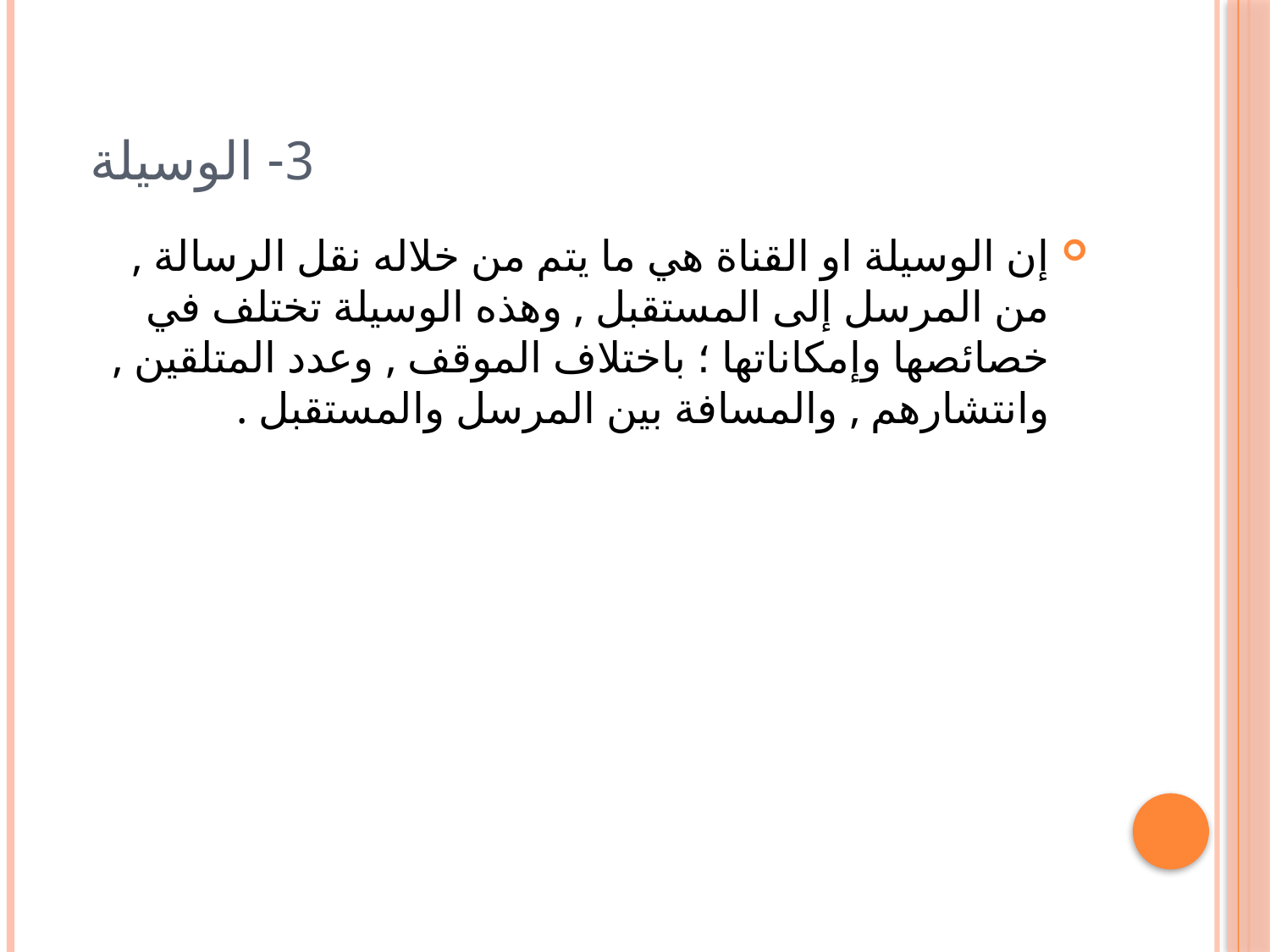

# 3- الوسيلة
إن الوسيلة او القناة هي ما يتم من خلاله نقل الرسالة , من المرسل إلى المستقبل , وهذه الوسيلة تختلف في خصائصها وإمكاناتها ؛ باختلاف الموقف , وعدد المتلقين , وانتشارهم , والمسافة بين المرسل والمستقبل .